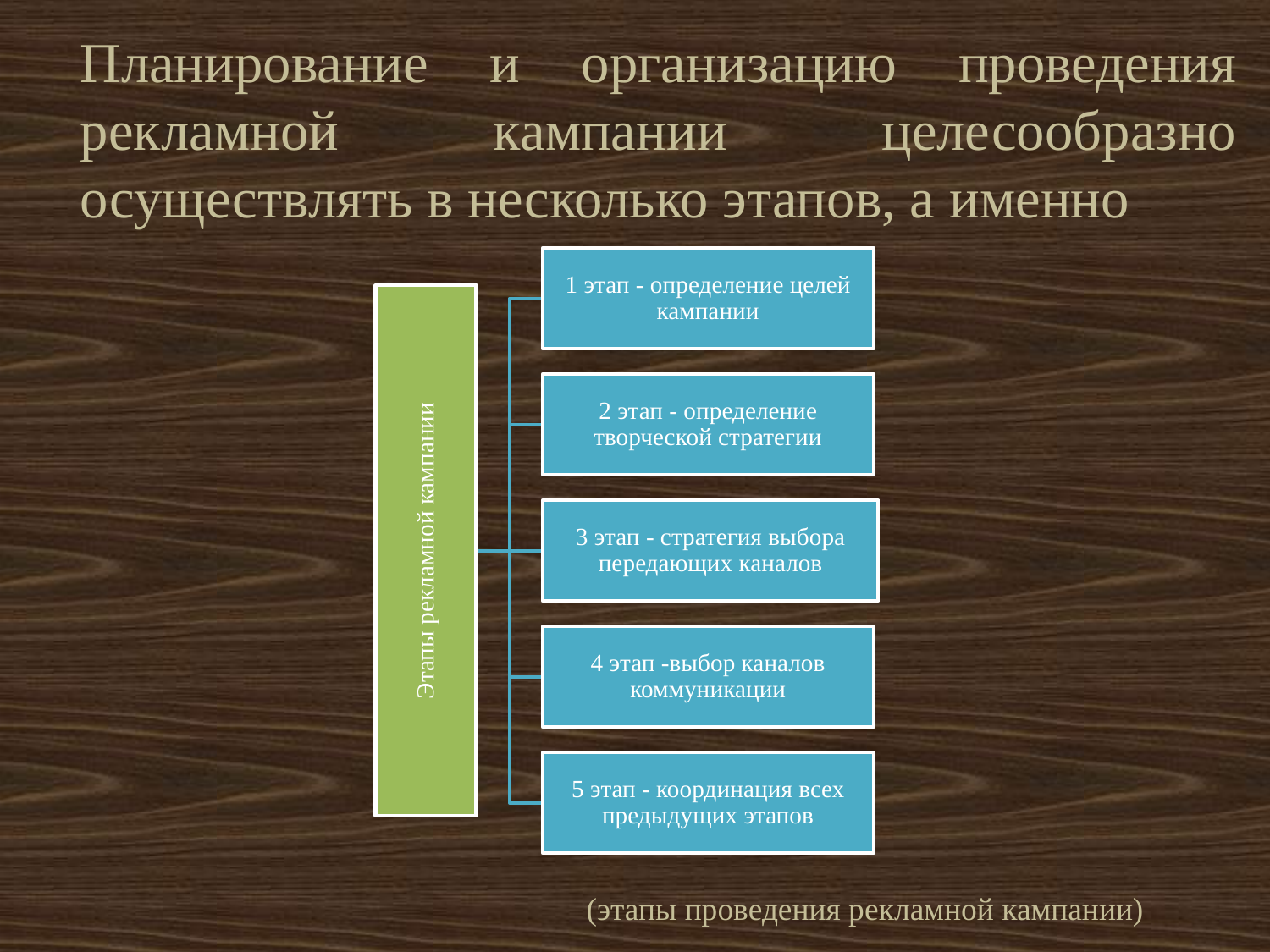

Планирование и организацию проведения рекламной кампании целесообразно осуществлять в несколько этапов, а именно

Этапы рекламной кампании
1 этап - определение целей кампании
2 этап - определение творческой стратегии
3 этап - стратегия выбора передающих каналов
4 этап -выбор каналов коммуникации
5 этап - координация всех предыдущих этапов
(этапы проведения рекламной кампании)